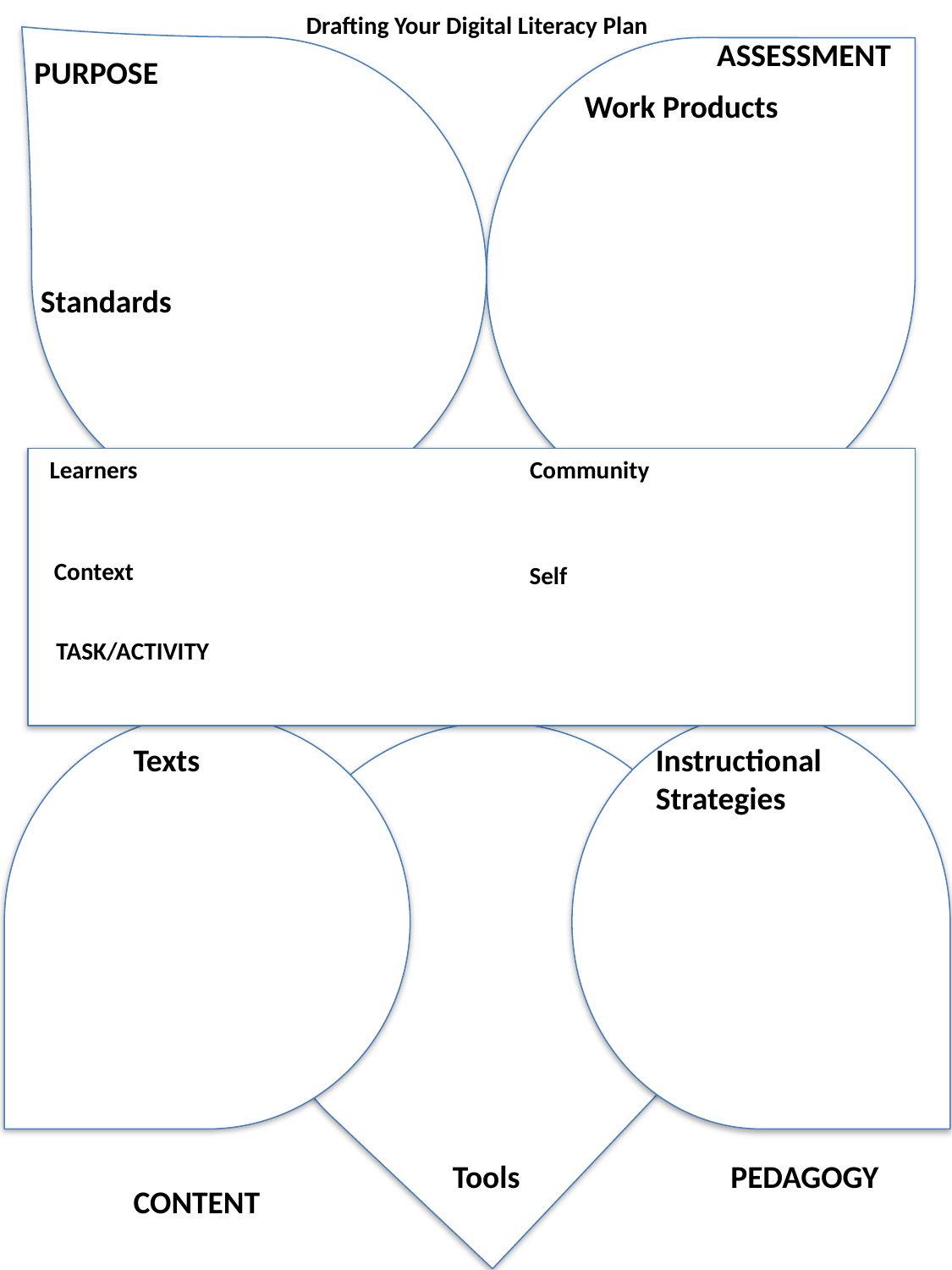

# Drafting Your Digital Literacy Plan
ASSESSMENT

PURPOSE
Work Products
Standards
Community

Learners
Context
Self
TASK/ACTIVITY

Texts
Instructional Strategies
Tools
PEDAGOGY
CONTENT